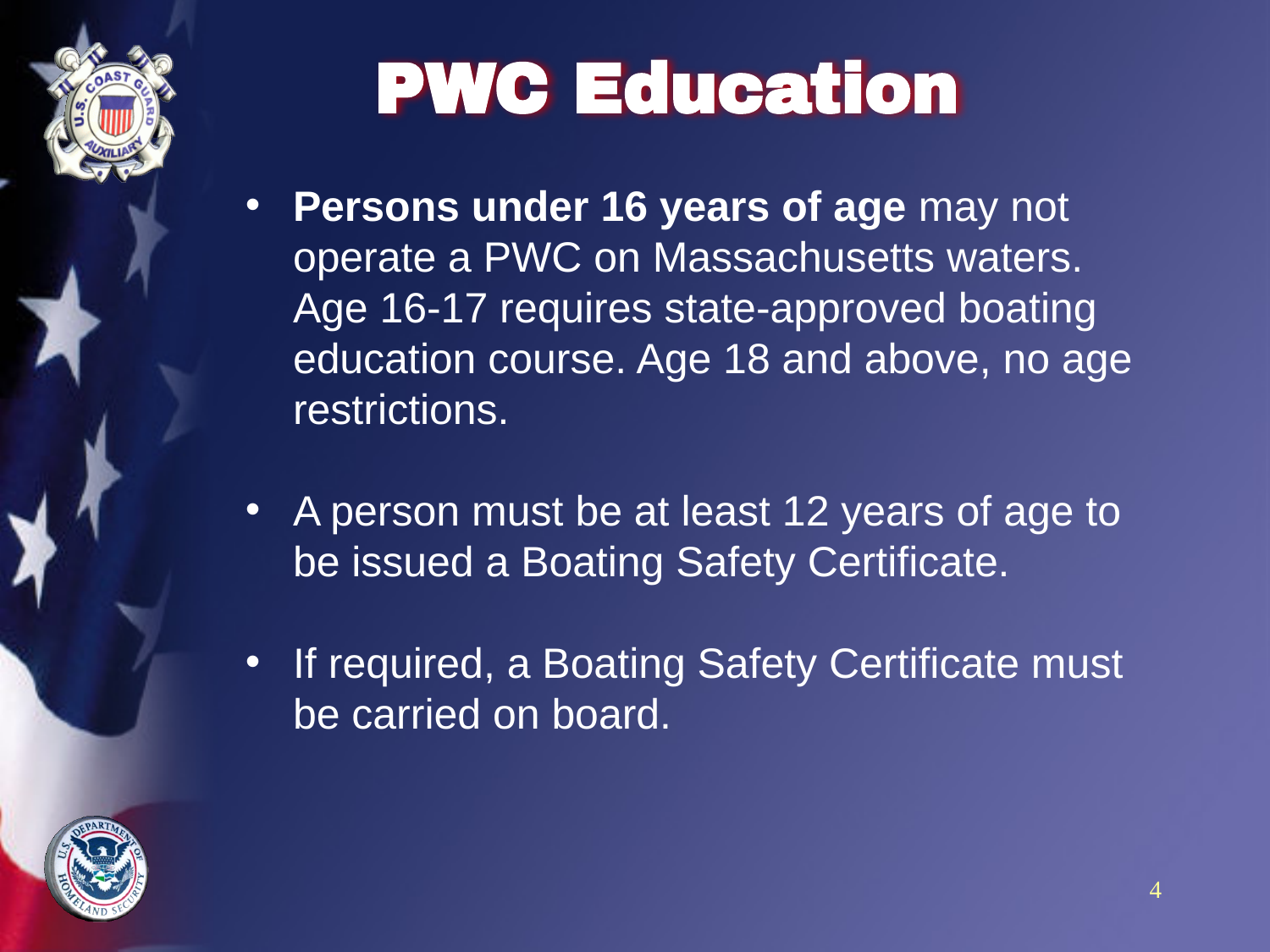

# PWC Education

Persons under 16 years of age may not operate a PWC on Massachusetts waters. Age 16-17 requires state-approved boating education course. Age 18 and above, no age restrictions.

A person must be at least 12 years of age to be issued a Boating Safety Certificate.

If required, a Boating Safety Certificate must be carried on board.

4